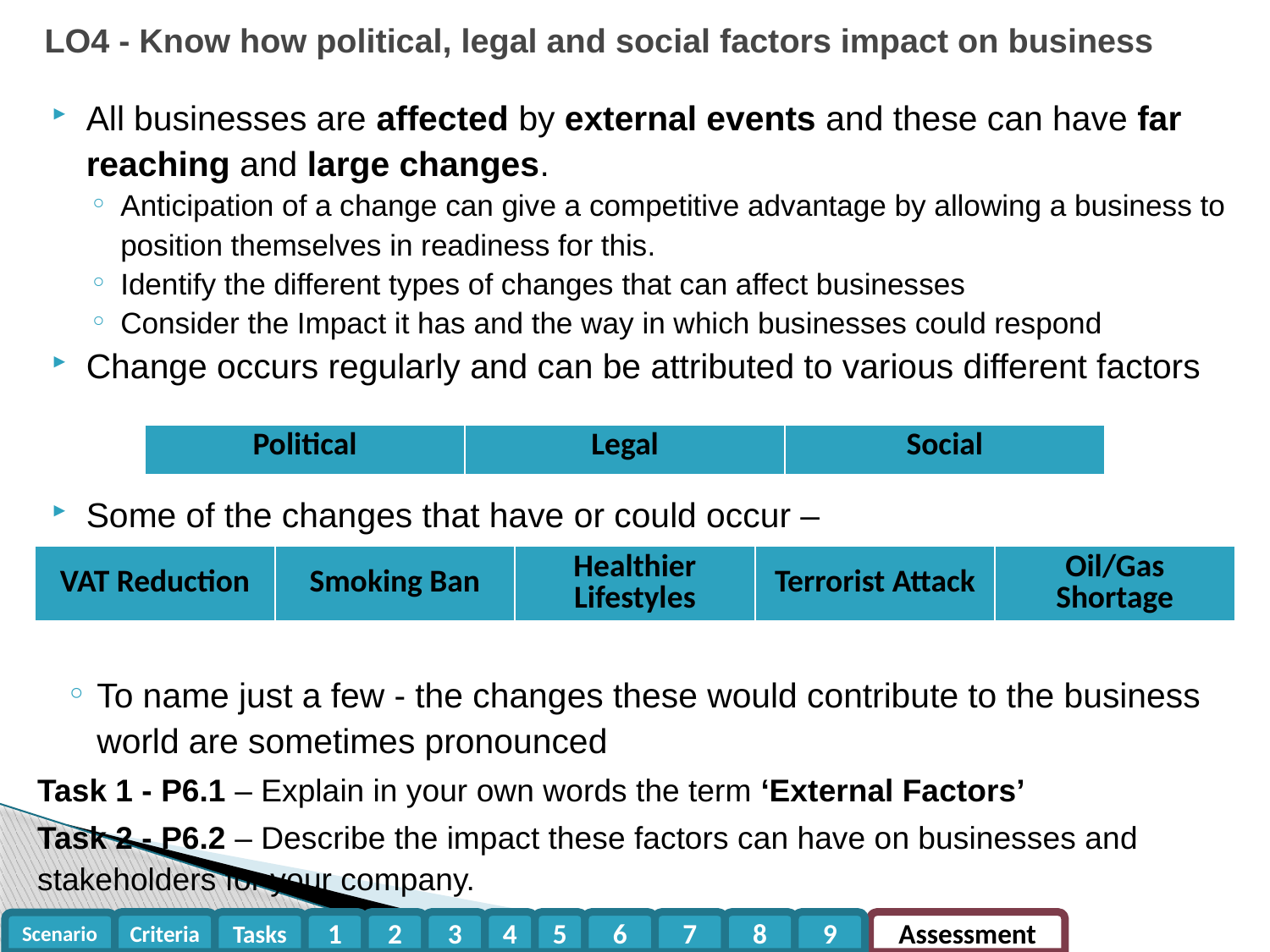

LO4 - Know how political, legal and social factors impact on business
All businesses are affected by external events and these can have far reaching and large changes.
Anticipation of a change can give a competitive advantage by allowing a business to position themselves in readiness for this.
Identify the different types of changes that can affect businesses
Consider the Impact it has and the way in which businesses could respond
Change occurs regularly and can be attributed to various different factors

Some of the changes that have or could occur –

To name just a few - the changes these would contribute to the business world are sometimes pronounced
Task 1 - P6.1 – Explain in your own words the term ‘External Factors’
Task 2 - P6.2 – Describe the impact these factors can have on businesses and stakeholders for your company.
| Political | Legal | Social |
| --- | --- | --- |
| VAT Reduction | Smoking Ban | Healthier Lifestyles | Terrorist Attack | Oil/Gas Shortage |
| --- | --- | --- | --- | --- |